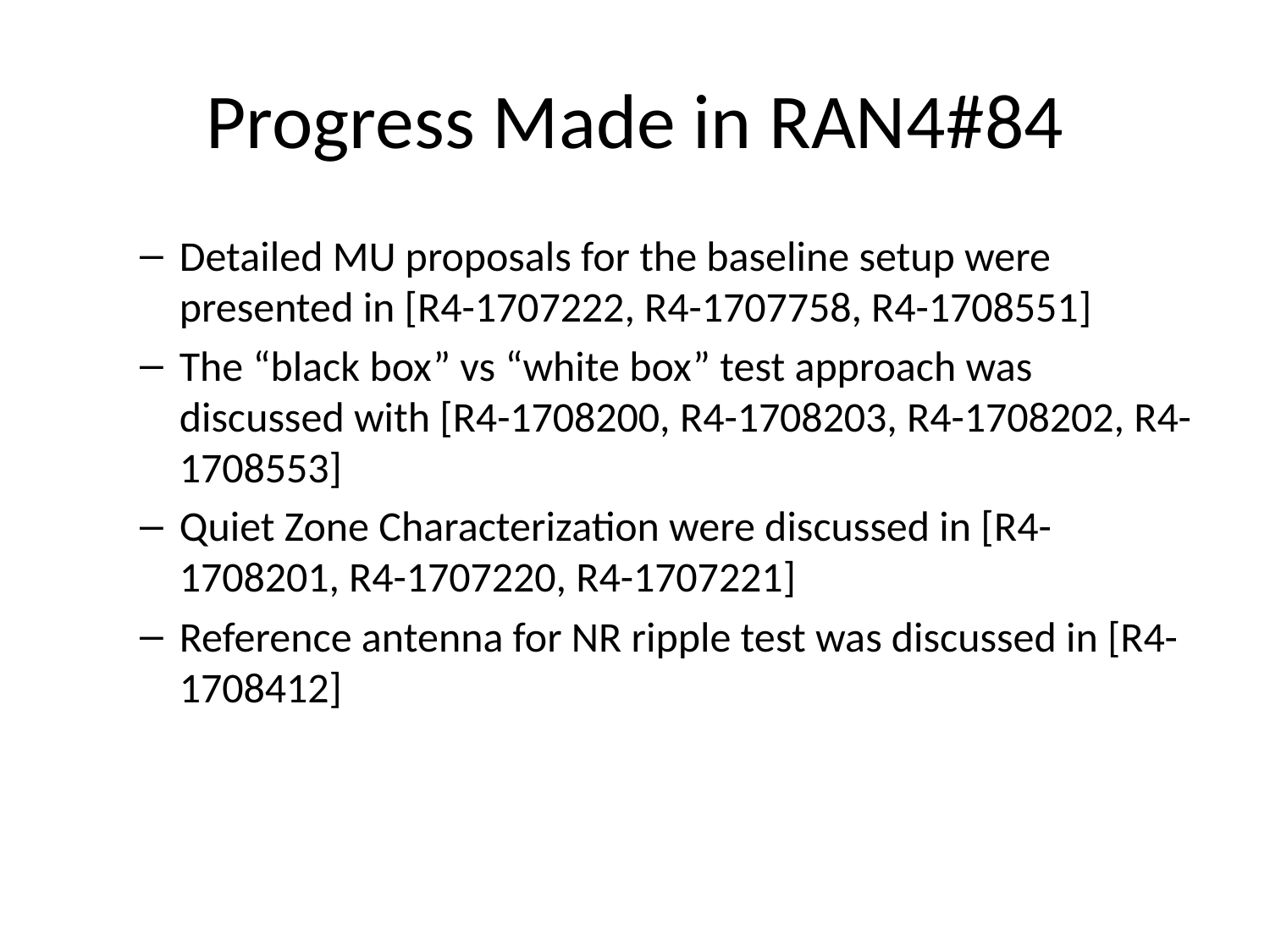

# Progress Made in RAN4#84
Detailed MU proposals for the baseline setup were presented in [R4-1707222, R4-1707758, R4-1708551]
The “black box” vs “white box” test approach was discussed with [R4-1708200, R4-1708203, R4-1708202, R4-1708553]
Quiet Zone Characterization were discussed in [R4-1708201, R4-1707220, R4-1707221]
Reference antenna for NR ripple test was discussed in [R4-1708412]